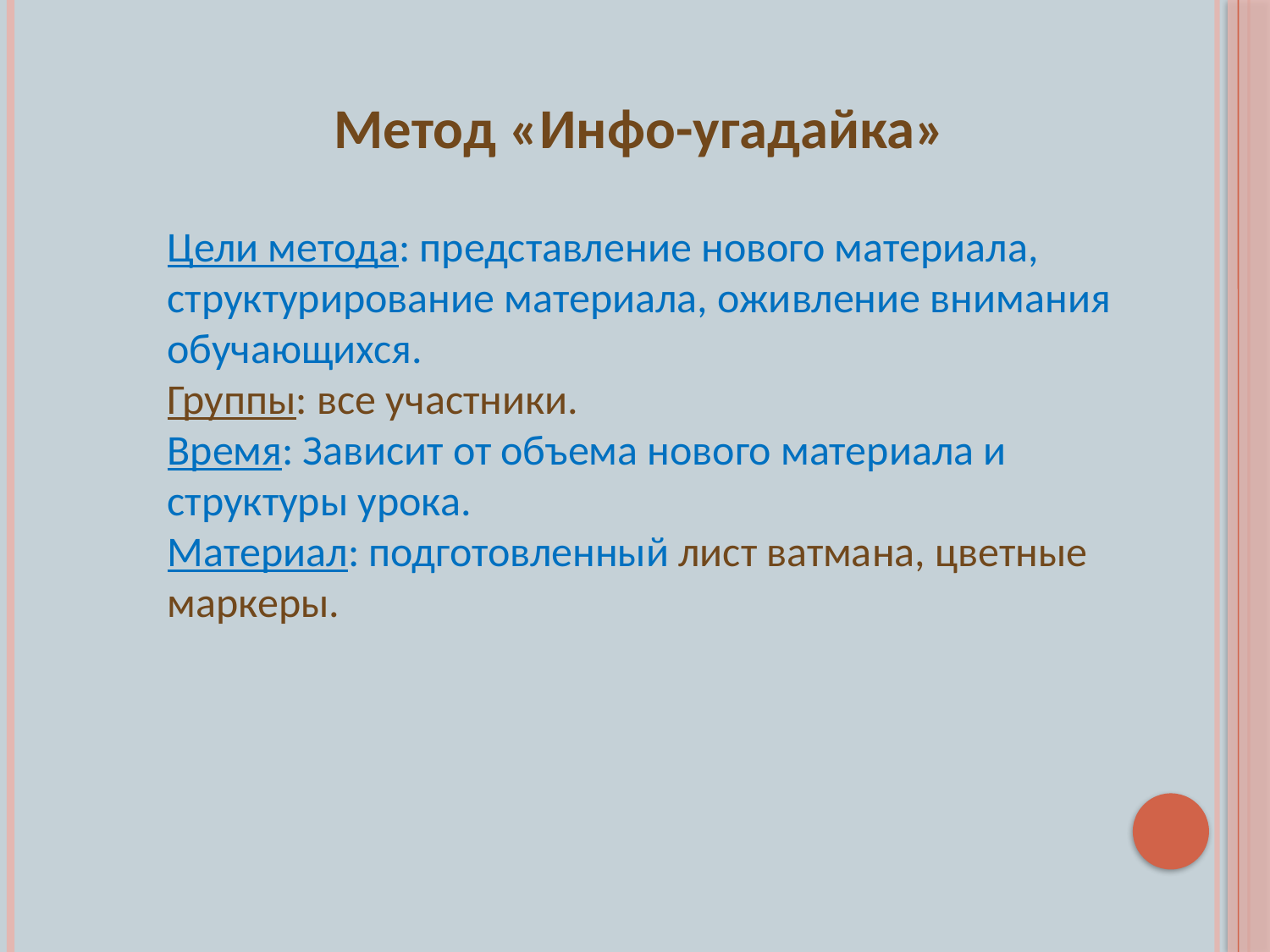

Метод «Инфо-угадайка»
Цели метода: представление нового материала, структурирование материала, оживление внимания обучающихся.
Группы: все участники.
Время: Зависит от объема нового материала и структуры урока.
Материал: подготовленный лист ватмана, цветные маркеры.